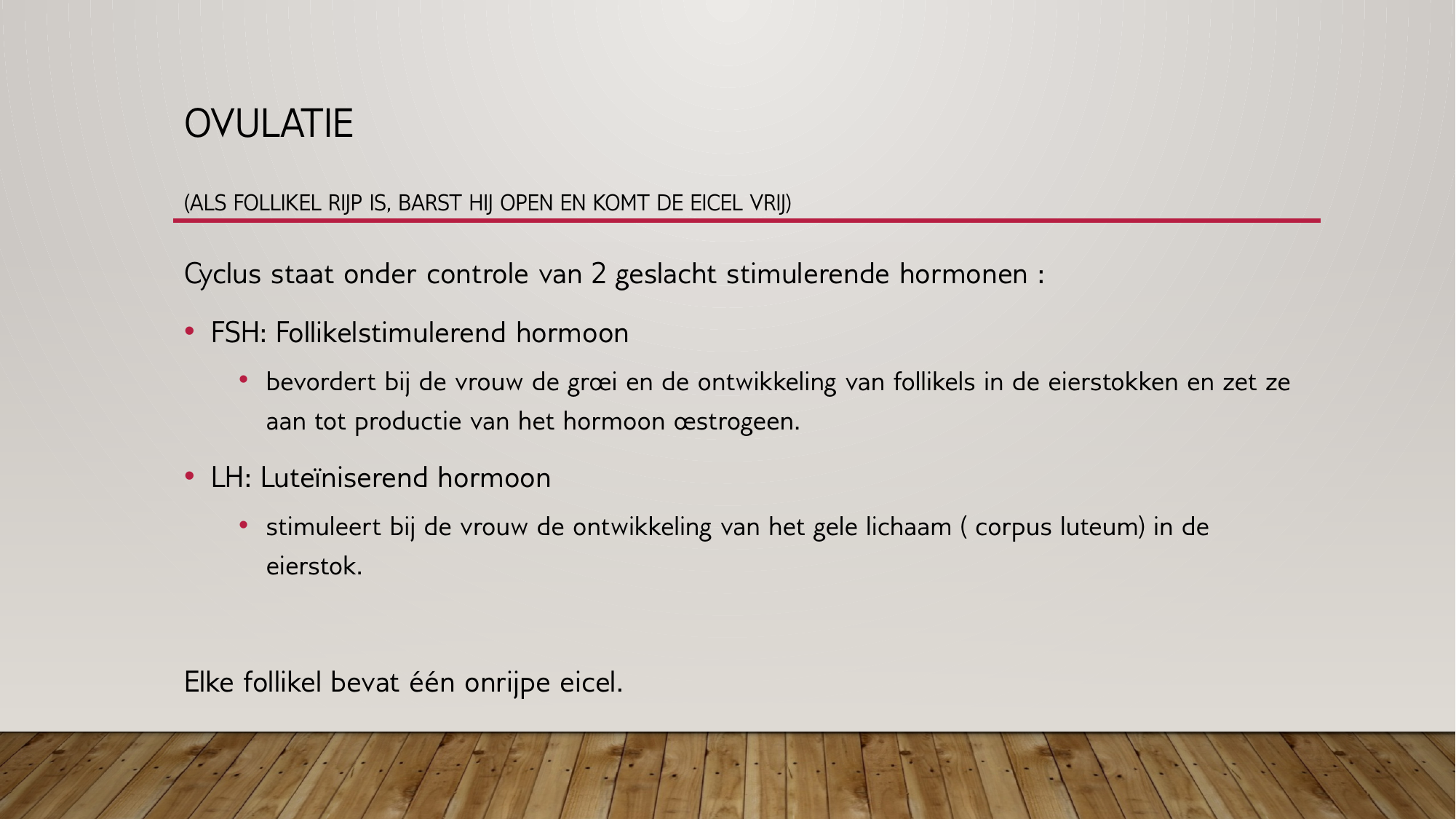

# Ovulatie (Als follikel rijp is, barst hij open en komt de eicel vrij)
Cyclus staat onder controle van 2 geslacht stimulerende hormonen :
FSH: Follikelstimulerend hormoon
bevordert bij de vrouw de groei en de ontwikkeling van follikels in de eierstokken en zet ze aan tot productie van het hormoon oestrogeen.
LH: Luteïniserend hormoon
stimuleert bij de vrouw de ontwikkeling van het gele lichaam ( corpus luteum) in de eierstok.

Elke follikel bevat één onrijpe eicel.